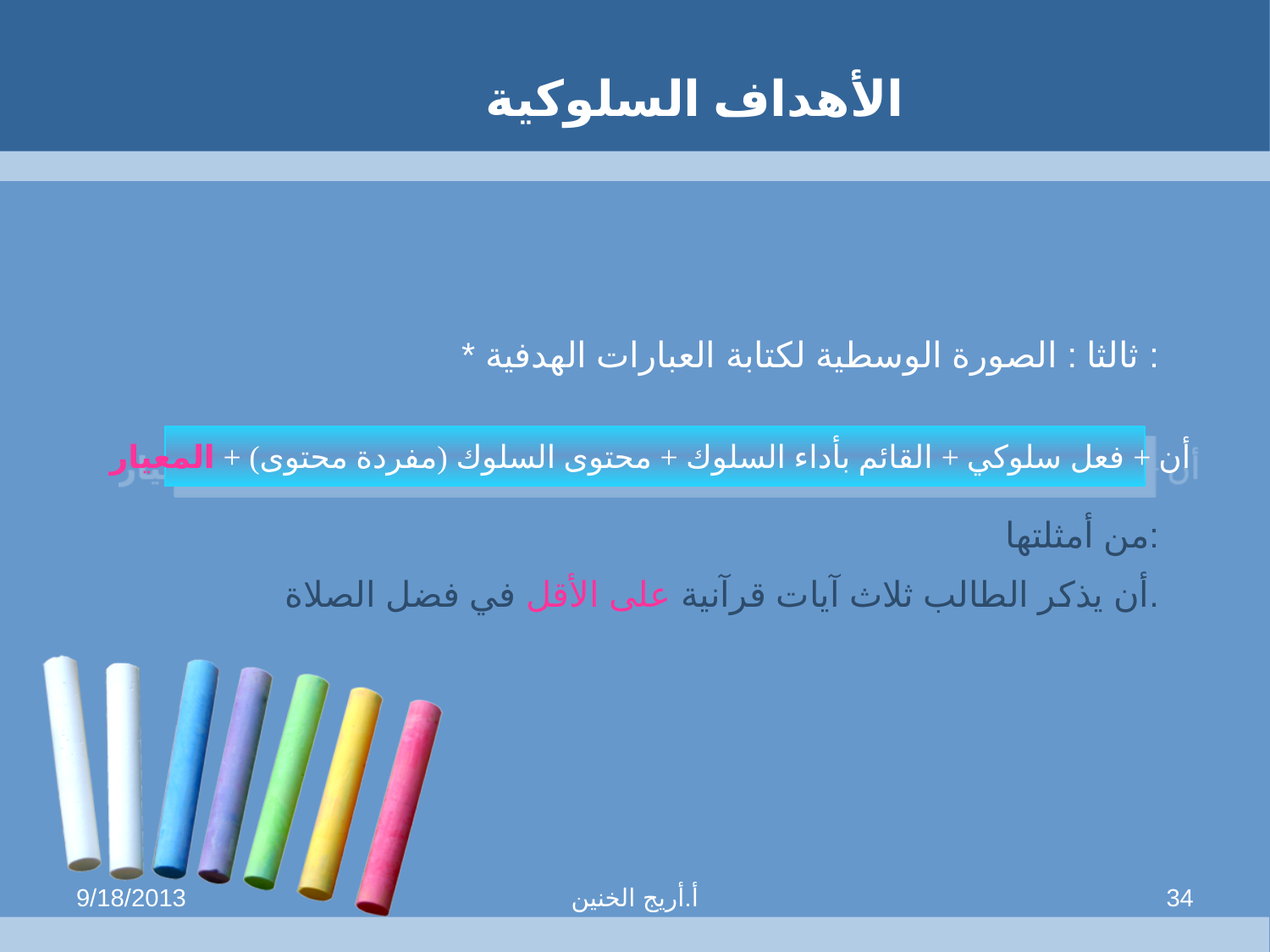

الأهداف السلوكية

* ثالثا : الصورة الوسطية لكتابة العبارات الهدفية :

من أمثلتها:
 أن يذكر الطالب ثلاث آيات قرآنية على الأقل في فضل الصلاة.

أن + فعل سلوكي + القائم بأداء السلوك + محتوى السلوك (مفردة محتوى) + المعيار
9/18/2013
أ.أريج الخنين
34